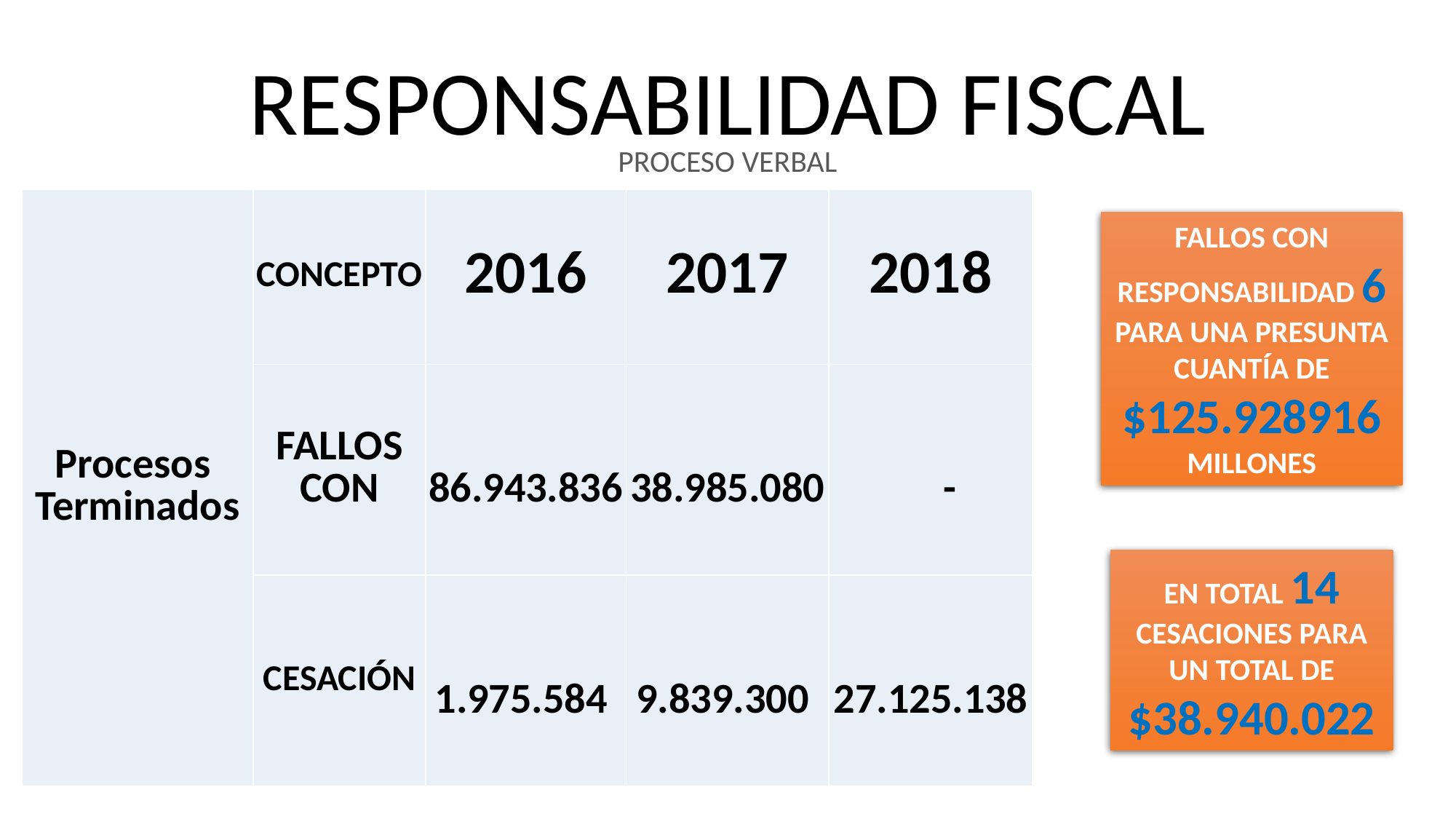

# RESPONSABILIDAD FISCAL
PROCESO VERBAL

| Procesos Terminados | CONCEPTO | 2016 | 2017 | 2018 |
| --- | --- | --- | --- | --- |
|  | FALLOS CON | 86.943.836 | 38.985.080 | - |
|  | CESACIÓN | 1.975.584 | 9.839.300 | 27.125.138 |
FALLOS CON RESPONSABILIDAD 6 PARA UNA PRESUNTA CUANTÍA DE $125.928916
MILLONES
EN TOTAL 14 CESACIONES PARA UN TOTAL DE $38.940.022